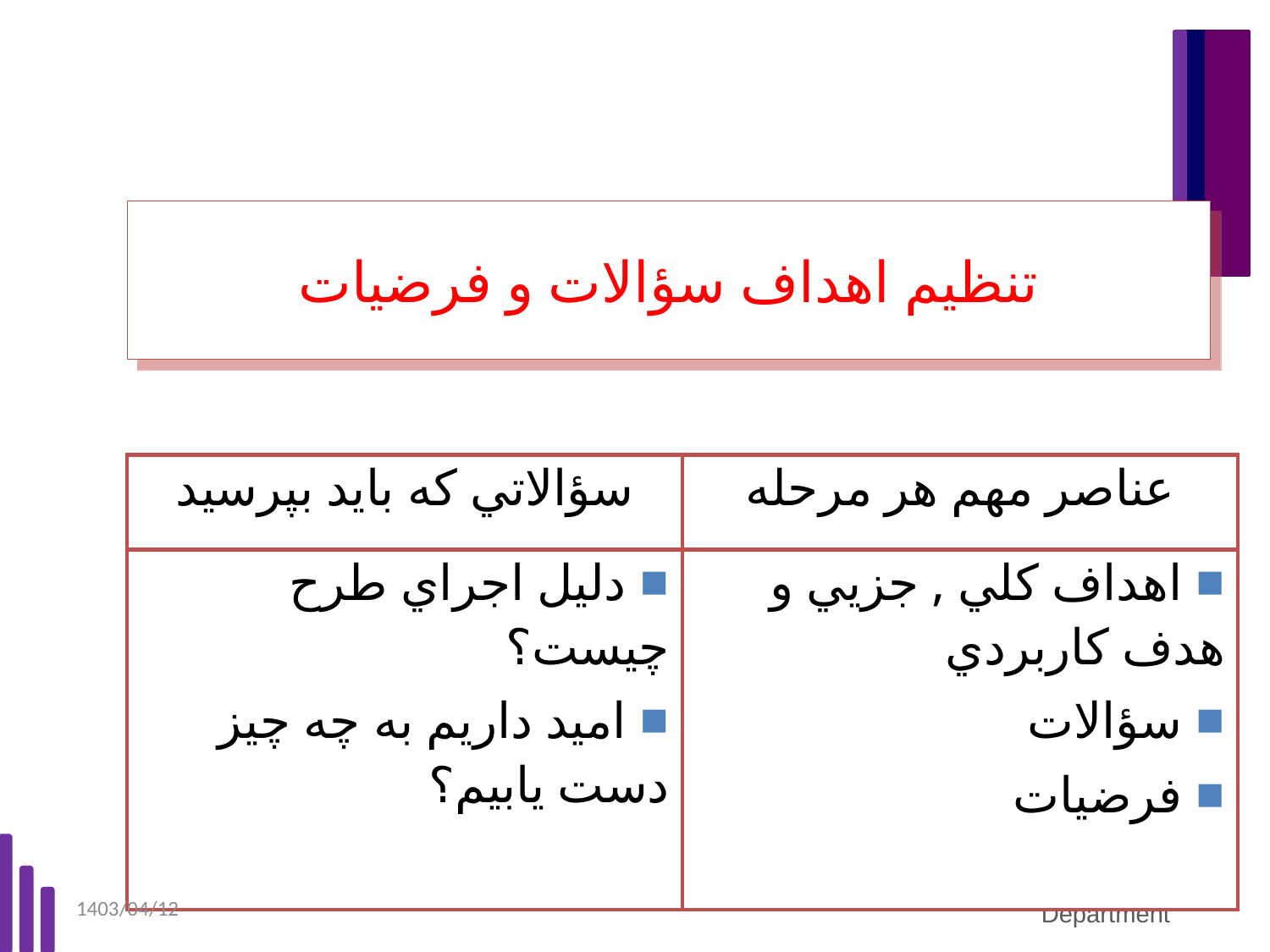

# تنظيم اهداف سؤالات و فرضيات
| سؤالاتي كه بايد بپرسيد | عناصر مهم هر مرحله |
| --- | --- |
| دليل اجراي طرح چيست؟ اميد داريم به چه چيز دست يابيم؟ | اهداف كلي , جزيي و هدف كاربردي سؤالات فرضيات |
1403/04/12